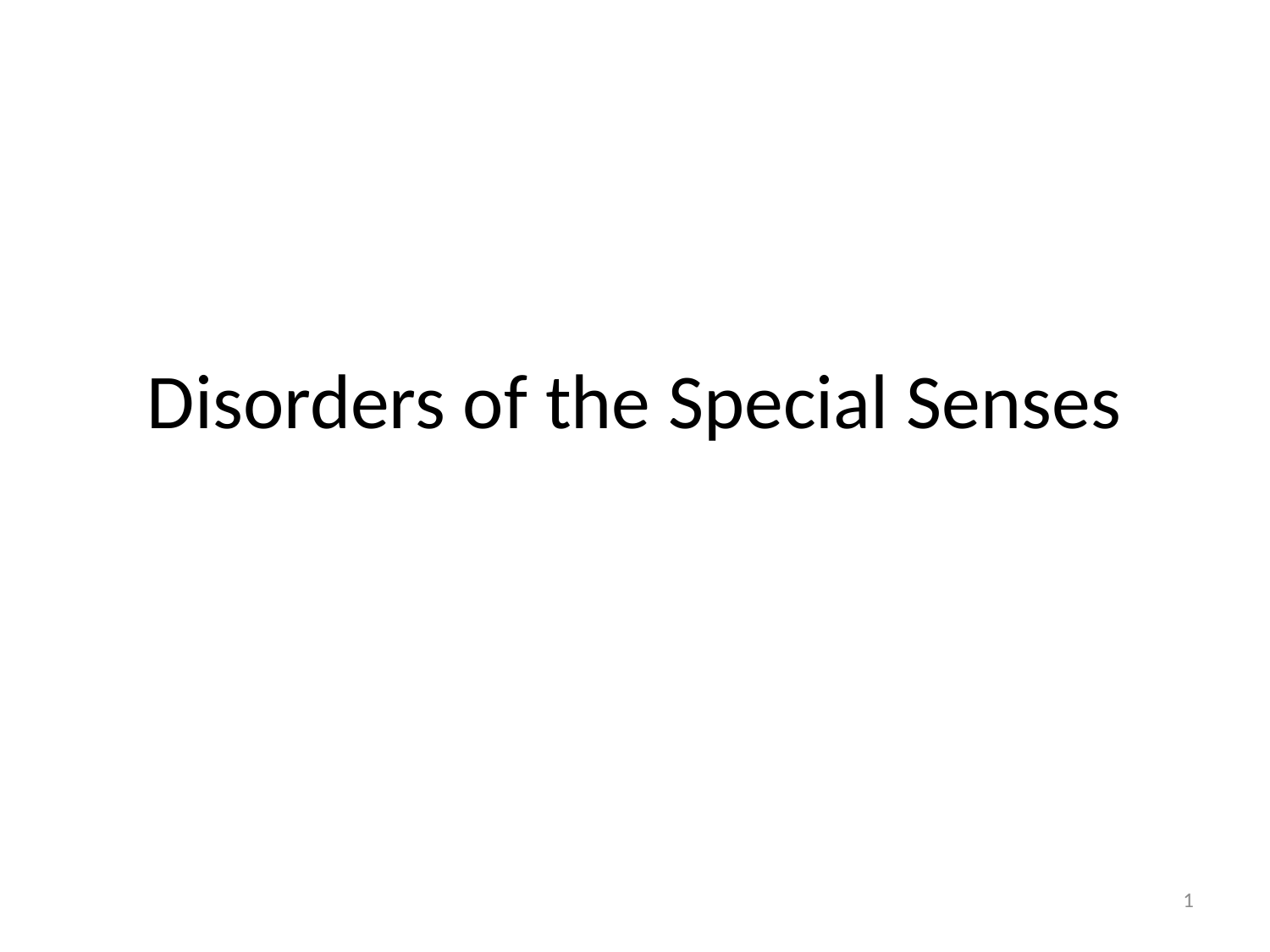

# Disorders of the Special Senses

1